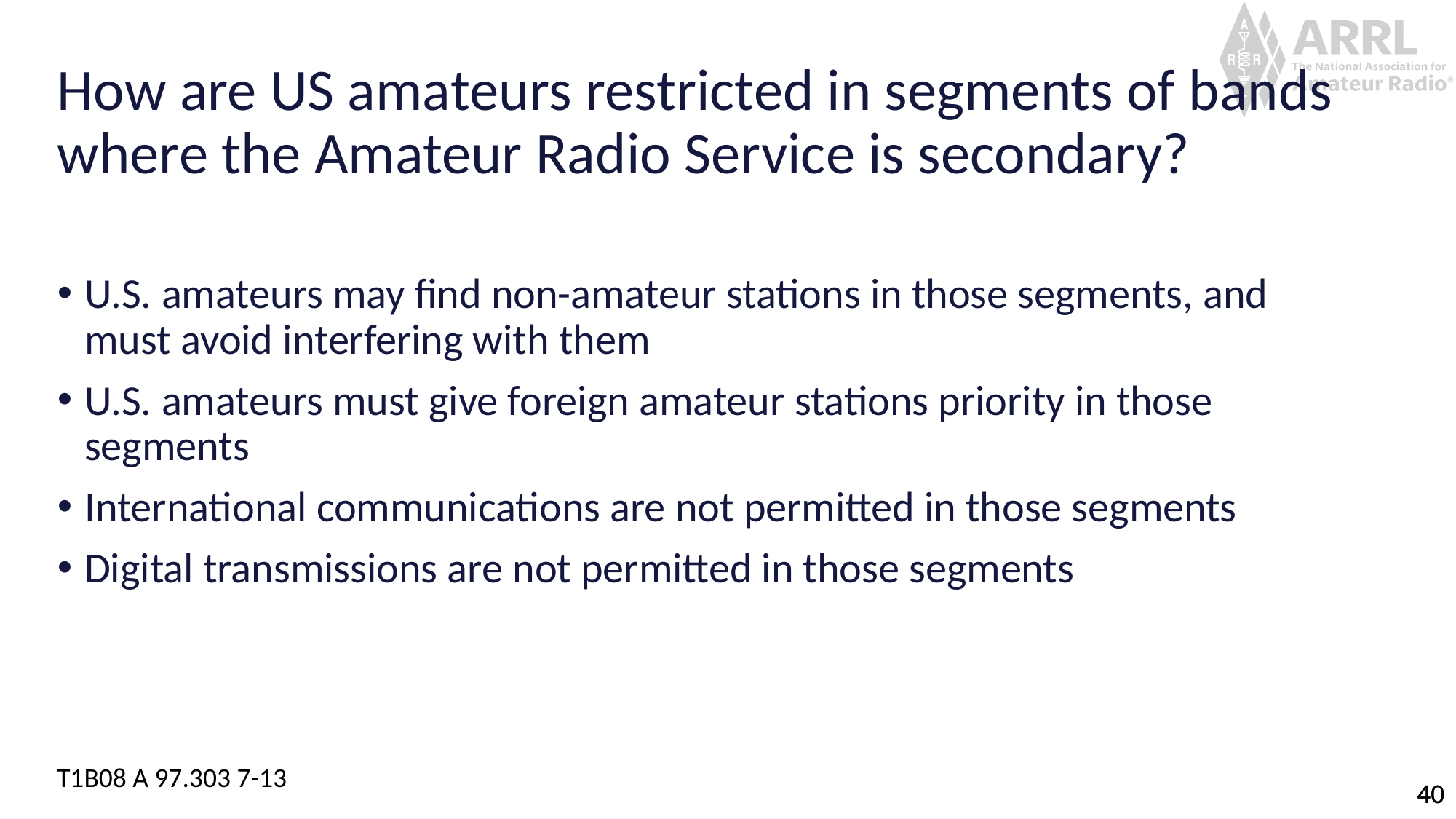

# How are US amateurs restricted in segments of bands where the Amateur Radio Service is secondary?
U.S. amateurs may find non-amateur stations in those segments, and must avoid interfering with them
U.S. amateurs must give foreign amateur stations priority in those segments
International communications are not permitted in those segments
Digital transmissions are not permitted in those segments
T1B08 A 97.303 7-13